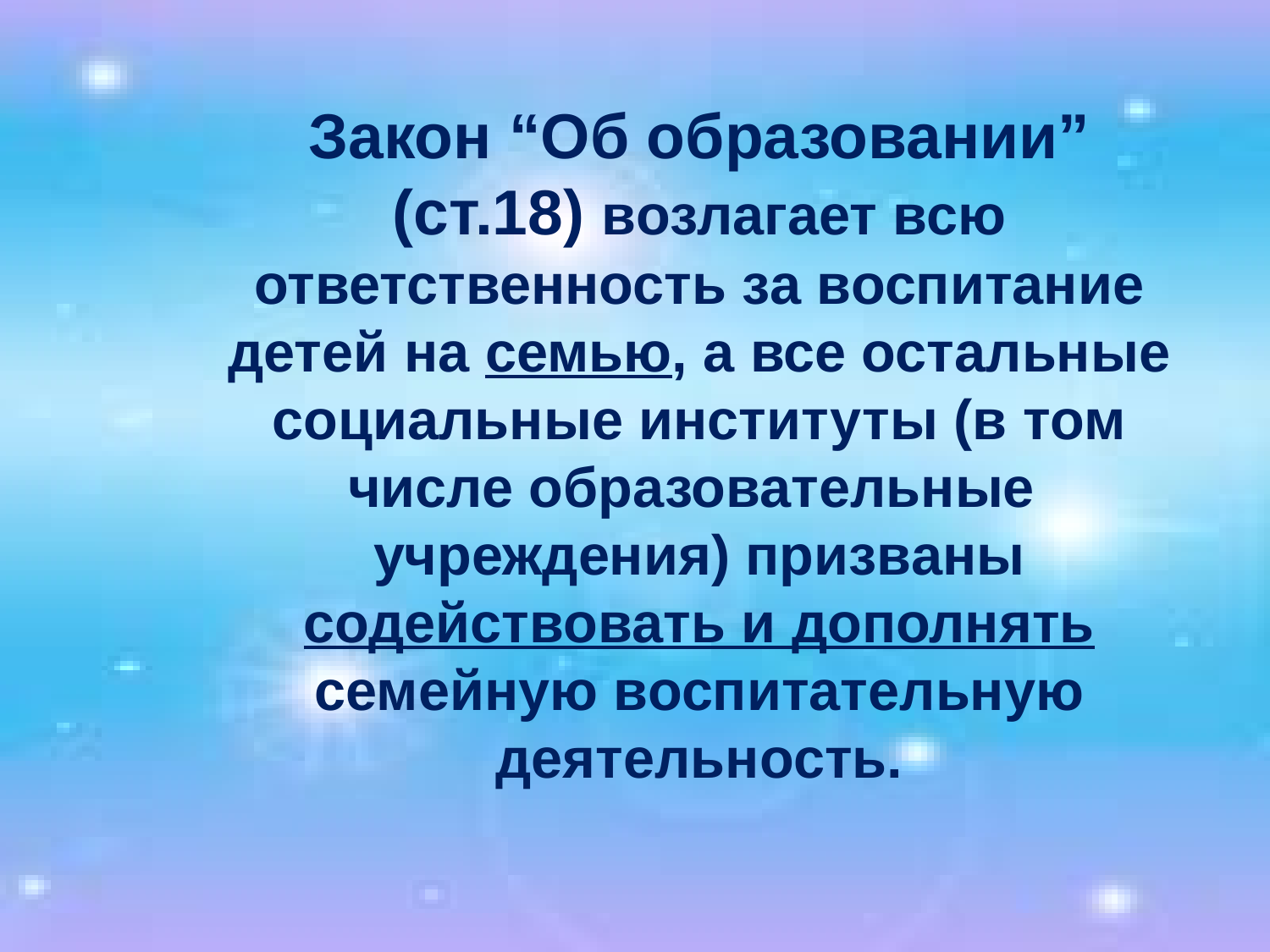

Закон “Об образовании” (ст.18) возлагает всю ответственность за воспитание детей на семью, а все остальные социальные институты (в том числе образовательные  учреждения) призваны содействовать и дополнять семейную воспитательную деятельность.